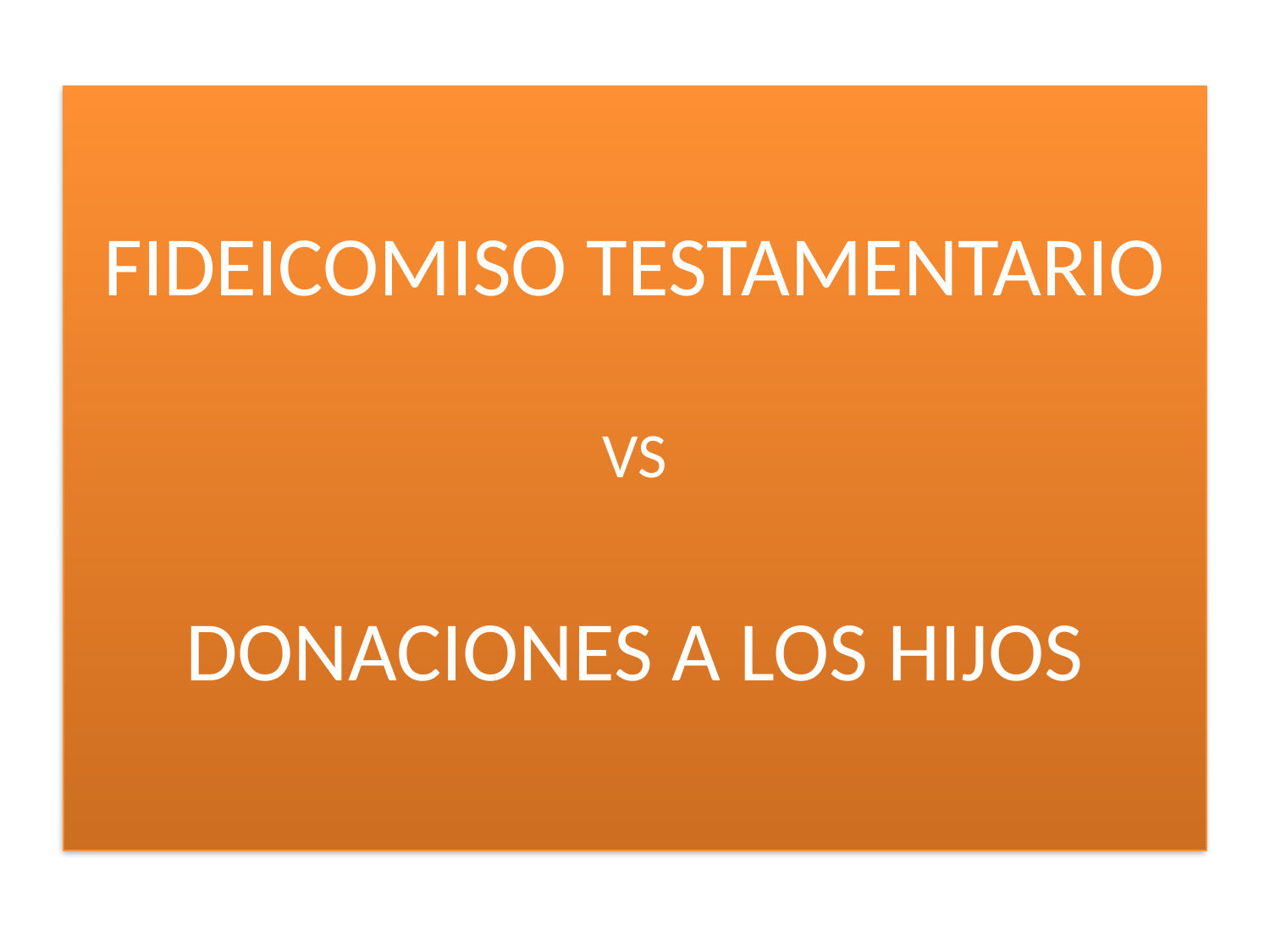

#

FIDEICOMISO TESTAMENTARIO

VS

DONACIONES A LOS HIJOS